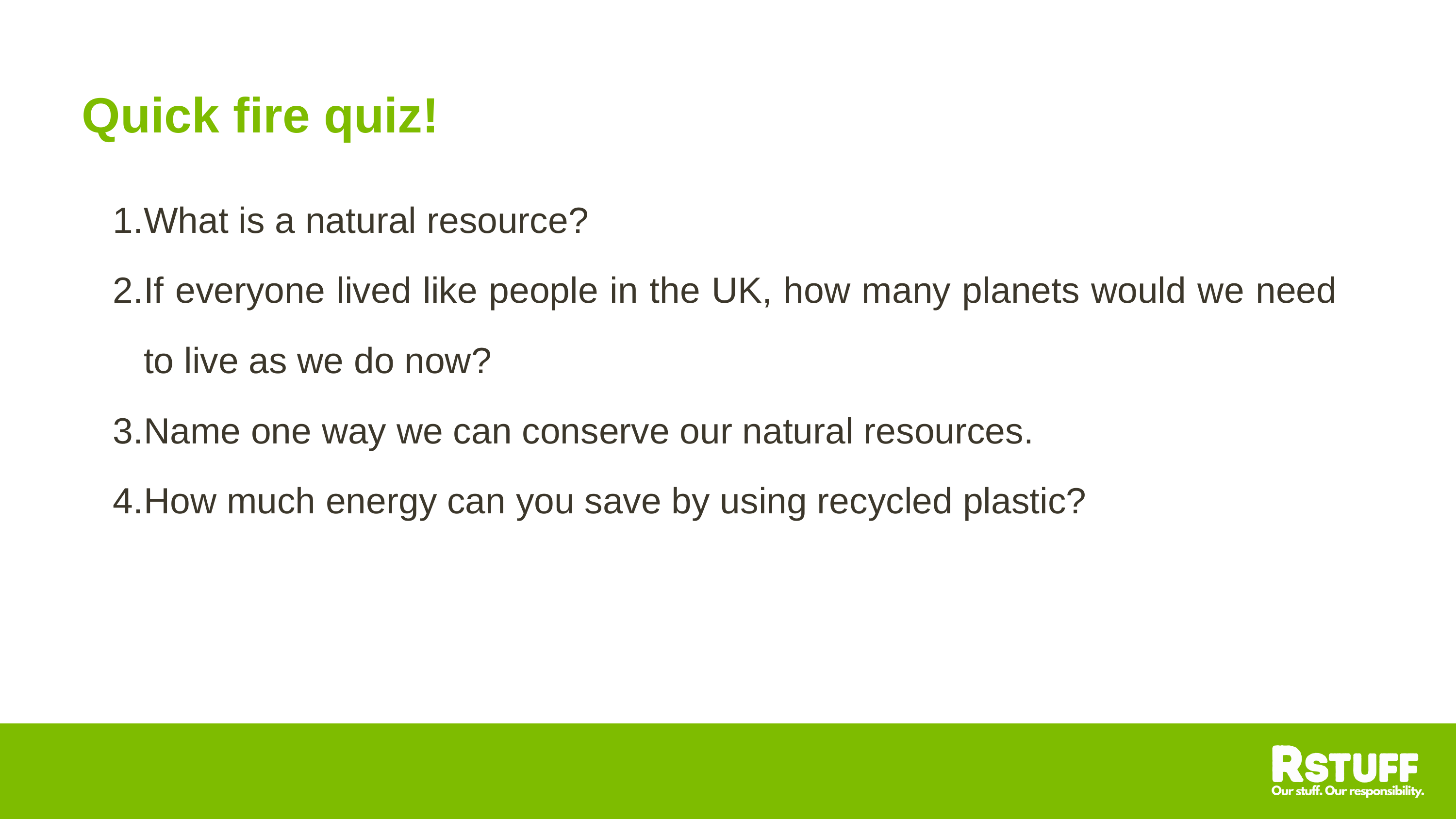

Quick fire quiz!

What is a natural resource?
If everyone lived like people in the UK, how many planets would we need to live as we do now?
Name one way we can conserve our natural resources.
How much energy can you save by using recycled plastic?